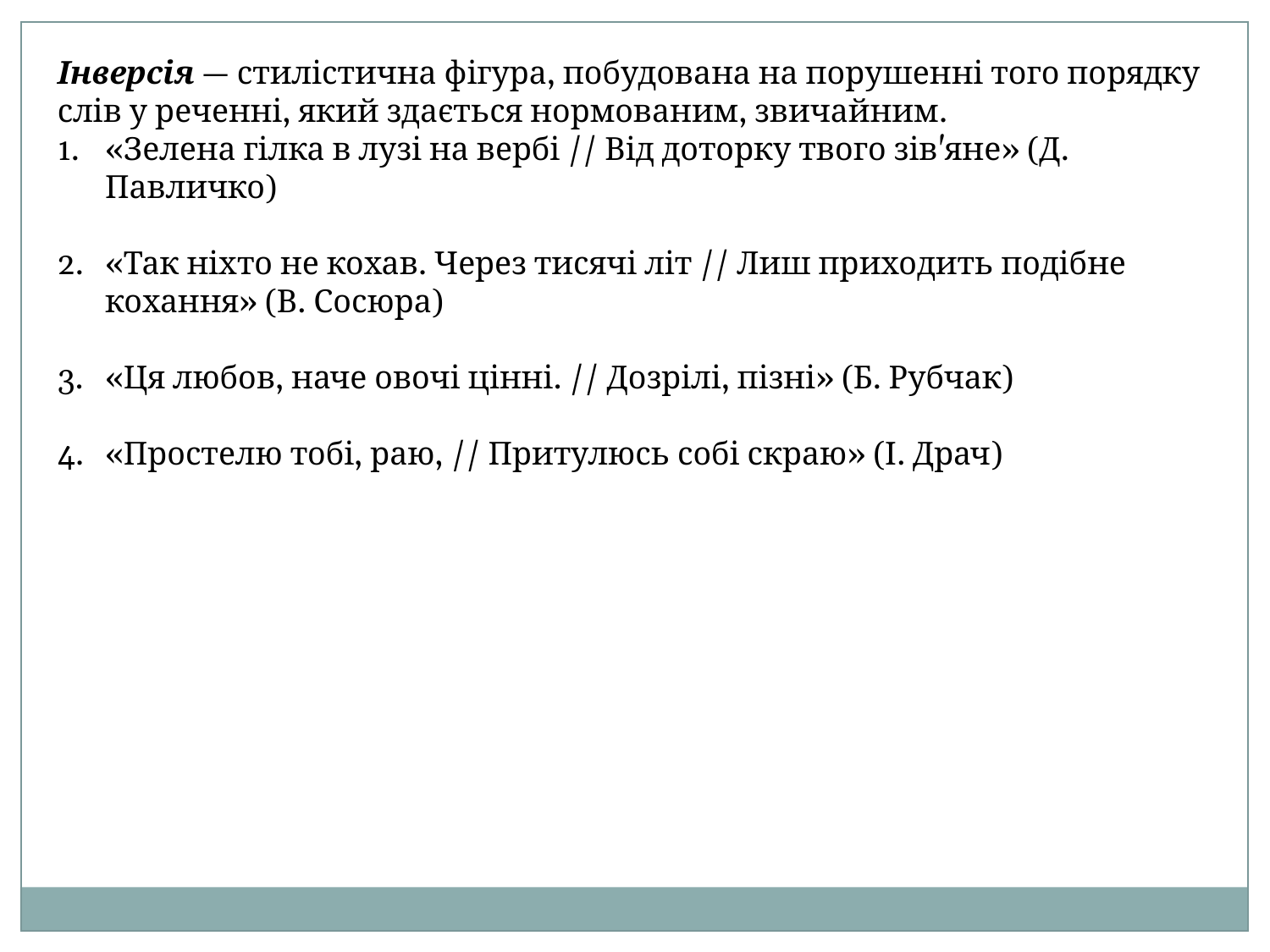

Інверсія — стилістична фігура, побудована на порушенні того порядку слів у реченні, який здається нормованим, звичайним.
«Зелена гілка в лузі на вербі // Від доторку твого зів'яне» (Д. Павличко)

«Так ніхто не кохав. Через тисячі літ // Лиш приходить подібне кохання» (В. Сосюра)

«Ця любов, наче овочі цінні. // Дозрілі, пізні» (Б. Рубчак)

«Простелю тобі, раю, // Притулюсь собі скраю» (І. Драч)